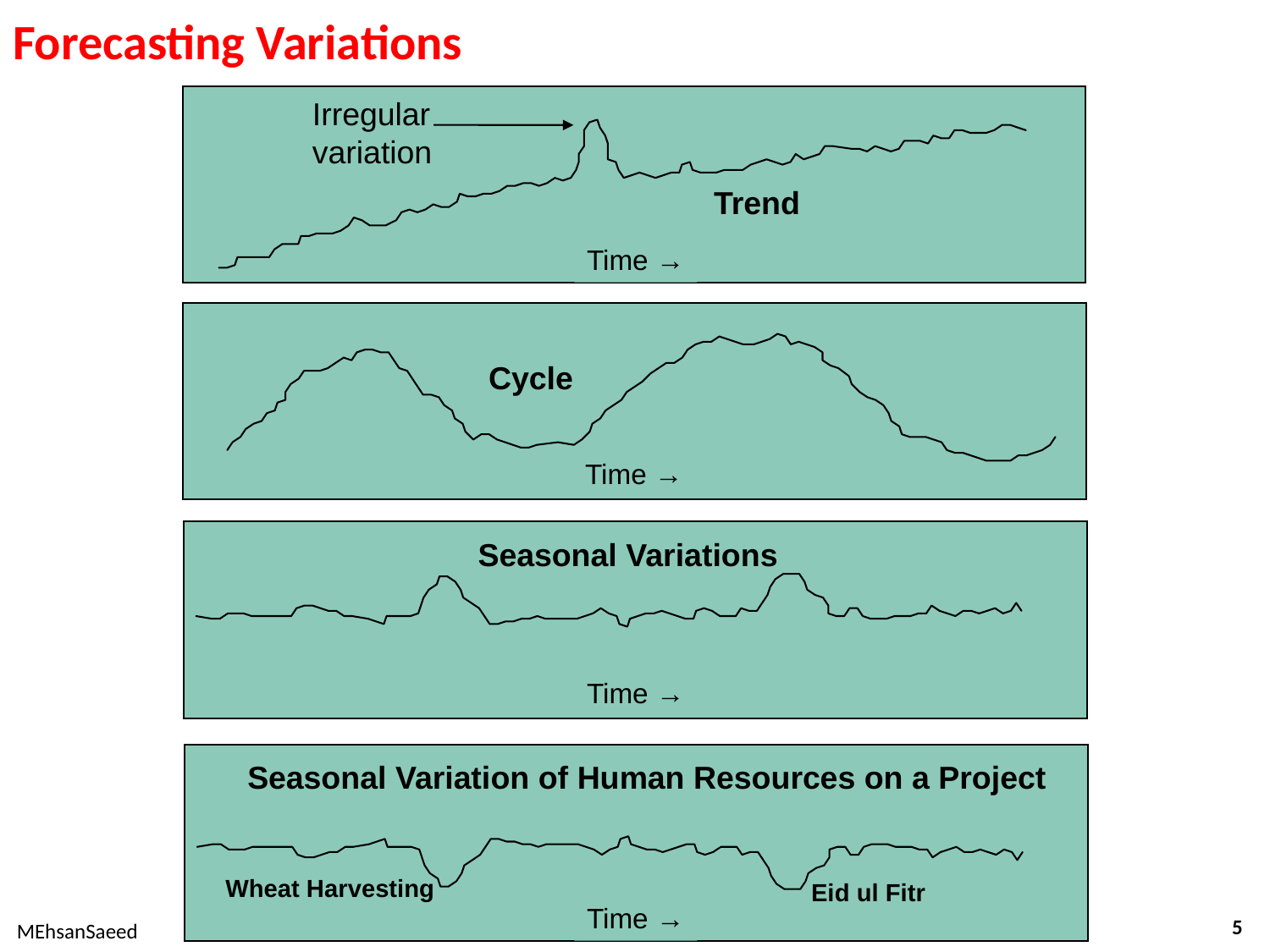

# Forecasting Variations

Irregular
variation

Trend
Time →

Cycle
Time →

Seasonal Variations

Time →

Seasonal Variation of Human Resources on a Project
Wheat Harvesting
Eid ul Fitr
Time →
5
MEhsanSaeed